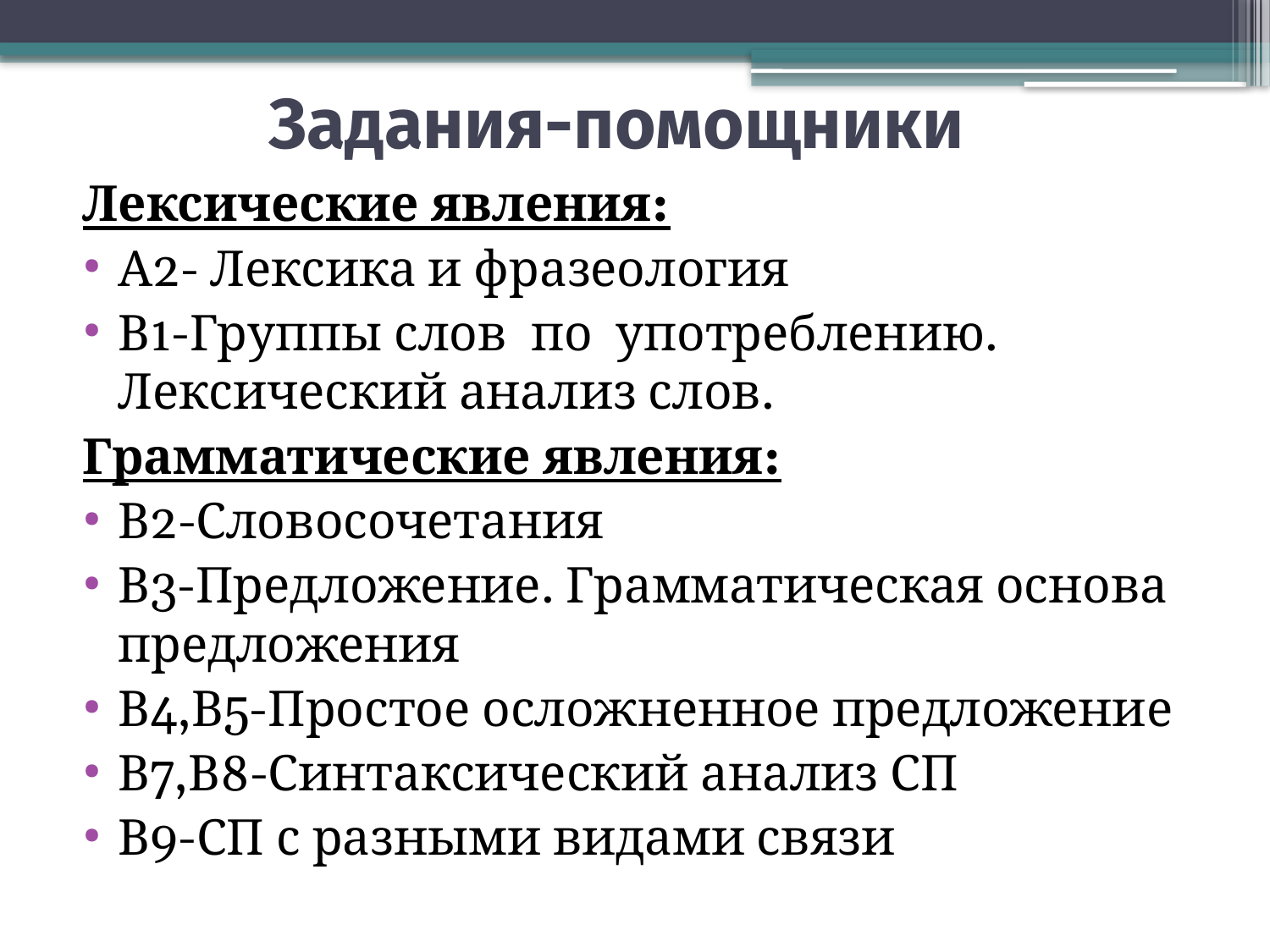

# Задания-помощники
Лексические явления:
А2- Лексика и фразеология
В1-Группы слов  по  употреблению. Лексический анализ слов.
Грамматические явления:
В2-Словосочетания
В3-Предложение. Грамматическая основа предложения
В4,В5-Простое осложненное предложение
В7,В8-Синтаксический анализ СП
В9-СП с разными видами связи